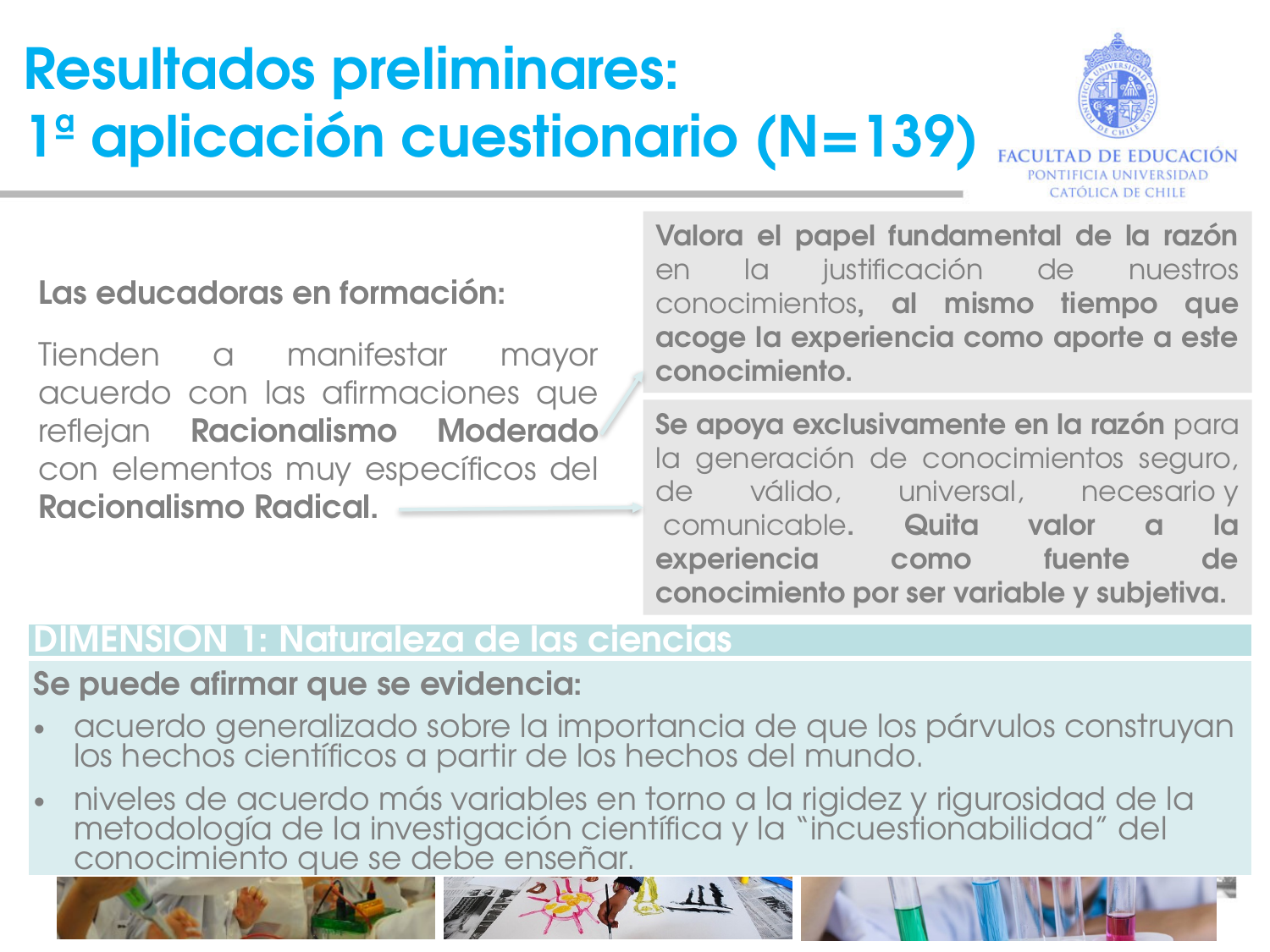

Resultados preliminares:
1ª aplicación cuestionario (N=139)
Valora el papel fundamental de la razón en la justificación de nuestros conocimientos, al mismo tiempo que acoge la experiencia como aporte a este conocimiento.
Las educadoras en formación:

Tienden a manifestar mayor acuerdo con las afirmaciones que reflejan Racionalismo Moderado con elementos muy específicos del Racionalismo Radical.
Se apoya exclusivamente en la razón para la generación de conocimientos seguro, de válido, universal, necesario y  comunicable. Quita valor a la experiencia como fuente de conocimiento por ser variable y subjetiva.
| DIMENSIÓN 1: Naturaleza de las ciencias |
| --- |
| Se puede afirmar que se evidencia: acuerdo generalizado sobre la importancia de que los párvulos construyan los hechos científicos a partir de los hechos del mundo. niveles de acuerdo más variables en torno a la rigidez y rigurosidad de la metodología de la investigación científica y la “incuestionabilidad” del conocimiento que se debe enseñar. |